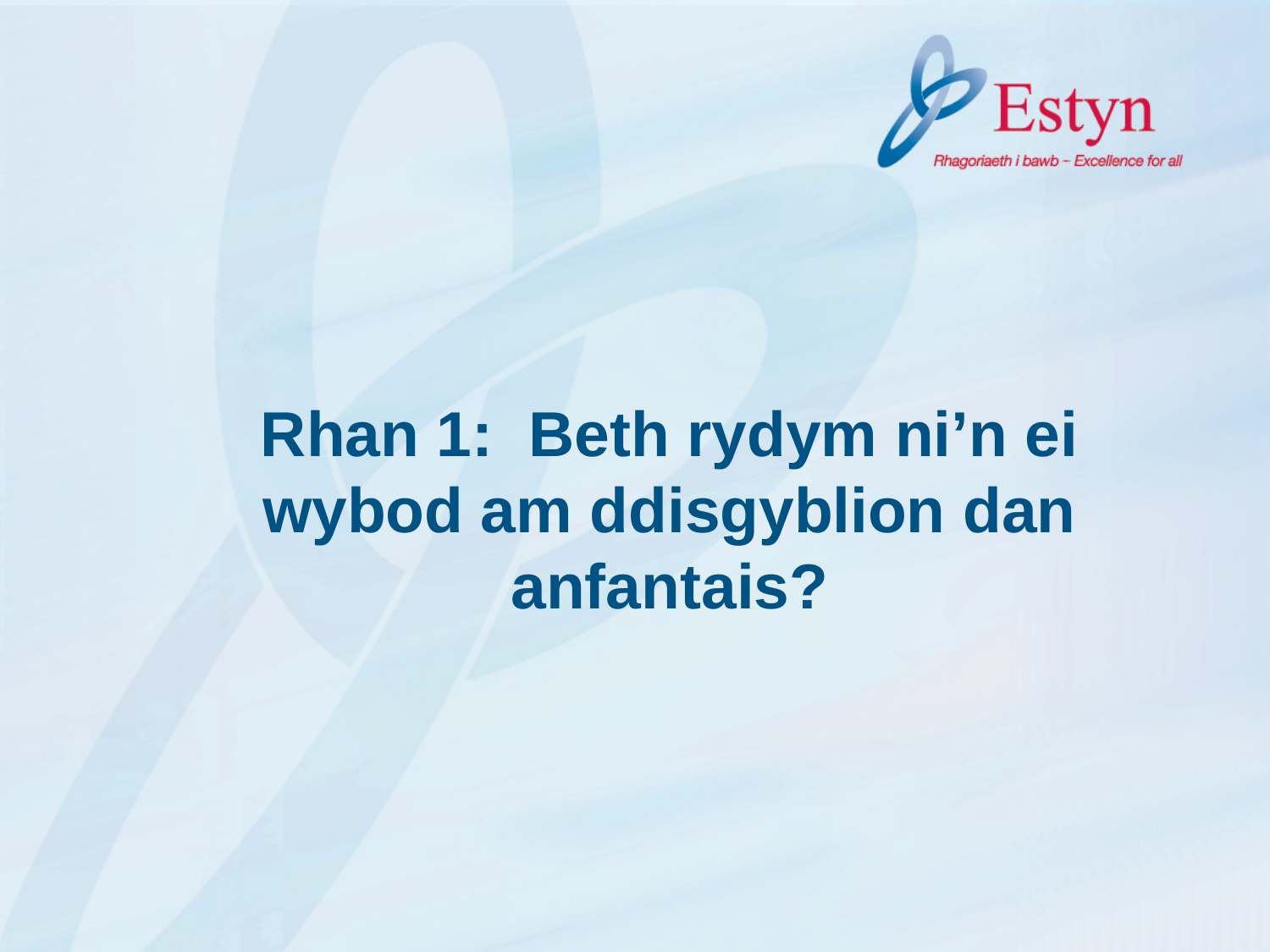

#

Rhan 1:  Beth rydym ni’n ei wybod am ddisgyblion dan anfantais?